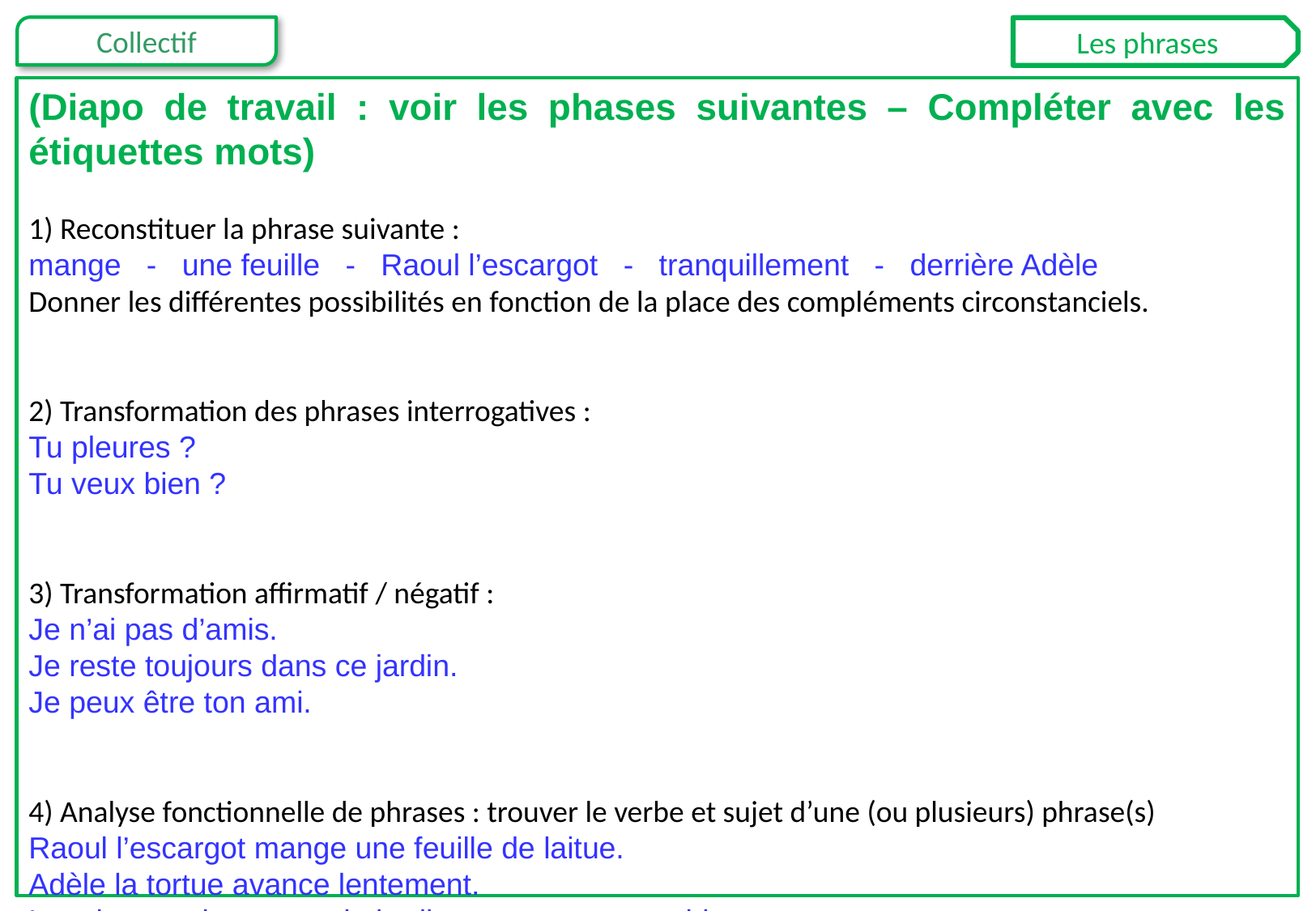

Les phrases
(Diapo de travail : voir les phases suivantes – Compléter avec les étiquettes mots)

1) Reconstituer la phrase suivante :
mange   -   une feuille   -   Raoul l’escargot   -   tranquillement   -   derrière Adèle
Donner les différentes possibilités en fonction de la place des compléments circonstanciels.

2) Transformation des phrases interrogatives :
Tu pleures ?
Tu veux bien ?

3) Transformation affirmatif / négatif :
Je n’ai pas d’amis.
Je reste toujours dans ce jardin.
Je peux être ton ami.

4) Analyse fonctionnelle de phrases : trouver le verbe et sujet d’une (ou plusieurs) phrase(s)
Raoul l’escargot mange une feuille de laitue.
Adèle la tortue avance lentement.
Les deux amis sortent du jardin et partent ensemble.